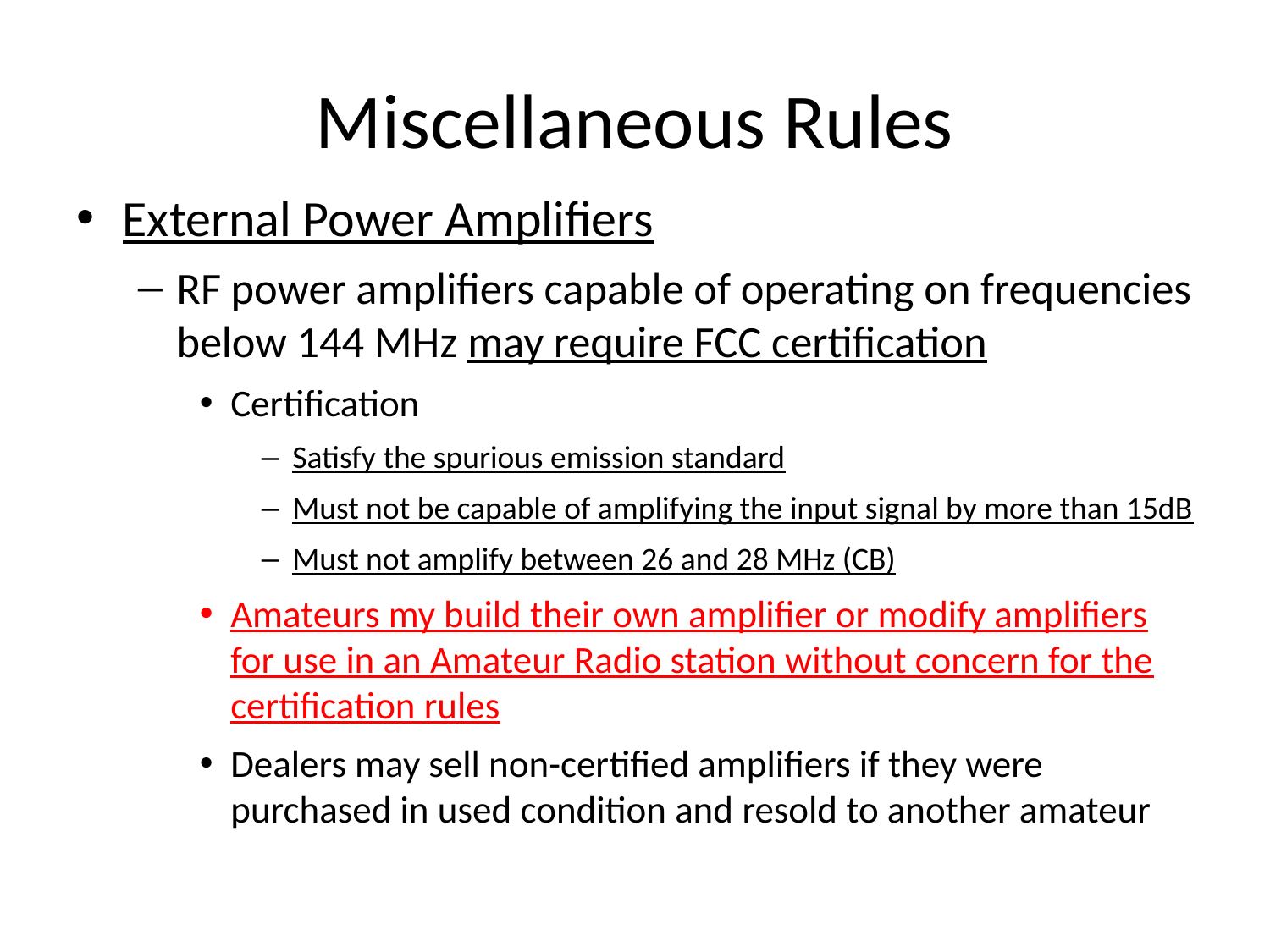

# Miscellaneous Rules
External Power Amplifiers
RF power amplifiers capable of operating on frequencies below 144 MHz may require FCC certification
Certification
Satisfy the spurious emission standard
Must not be capable of amplifying the input signal by more than 15dB
Must not amplify between 26 and 28 MHz (CB)
Amateurs my build their own amplifier or modify amplifiers for use in an Amateur Radio station without concern for the certification rules
Dealers may sell non-certified amplifiers if they were purchased in used condition and resold to another amateur